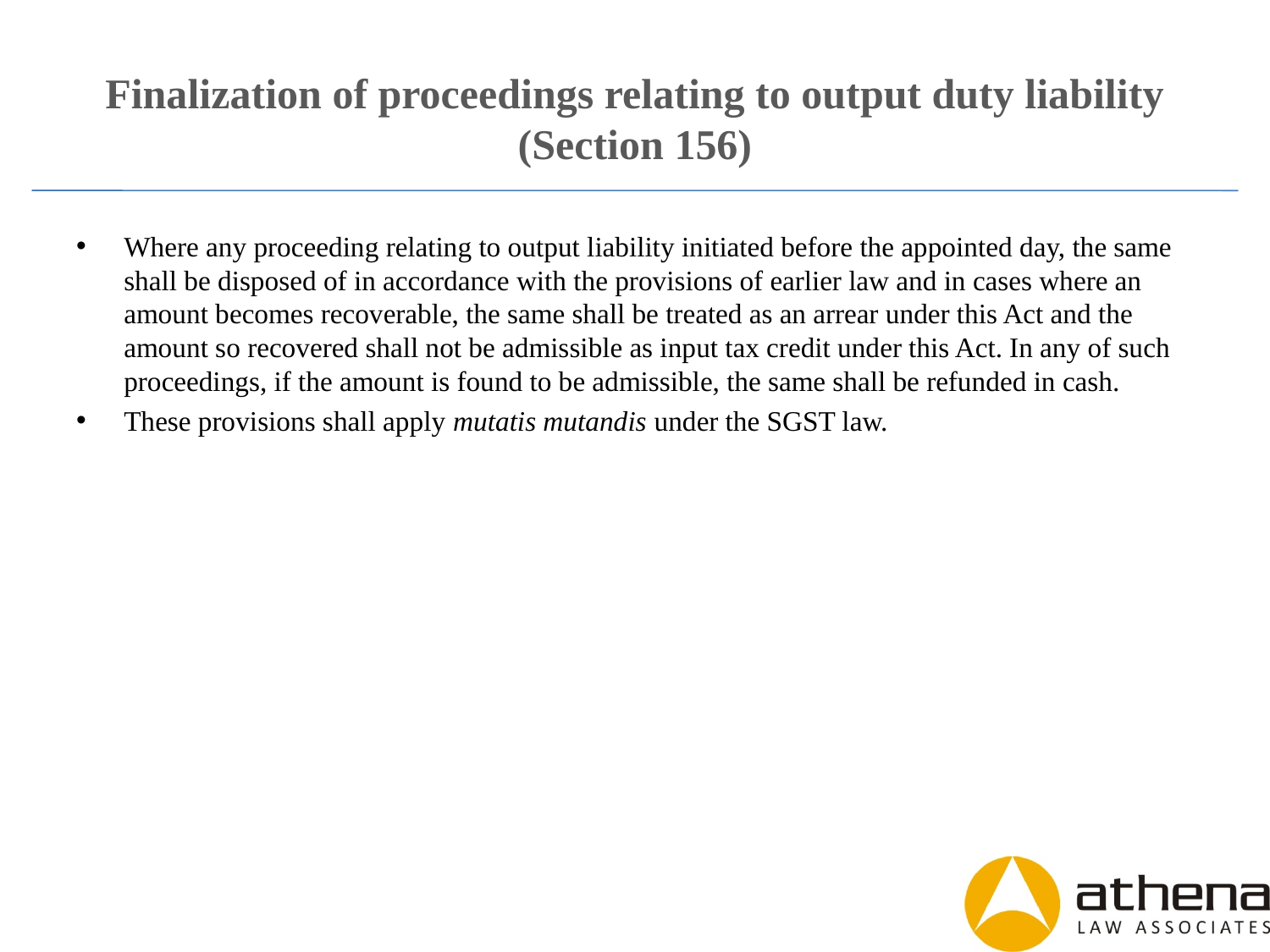

# Finalization of proceedings relating to output duty liability (Section 156)
Where any proceeding relating to output liability initiated before the appointed day, the same shall be disposed of in accordance with the provisions of earlier law and in cases where an amount becomes recoverable, the same shall be treated as an arrear under this Act and the amount so recovered shall not be admissible as input tax credit under this Act. In any of such proceedings, if the amount is found to be admissible, the same shall be refunded in cash.
These provisions shall apply mutatis mutandis under the SGST law.